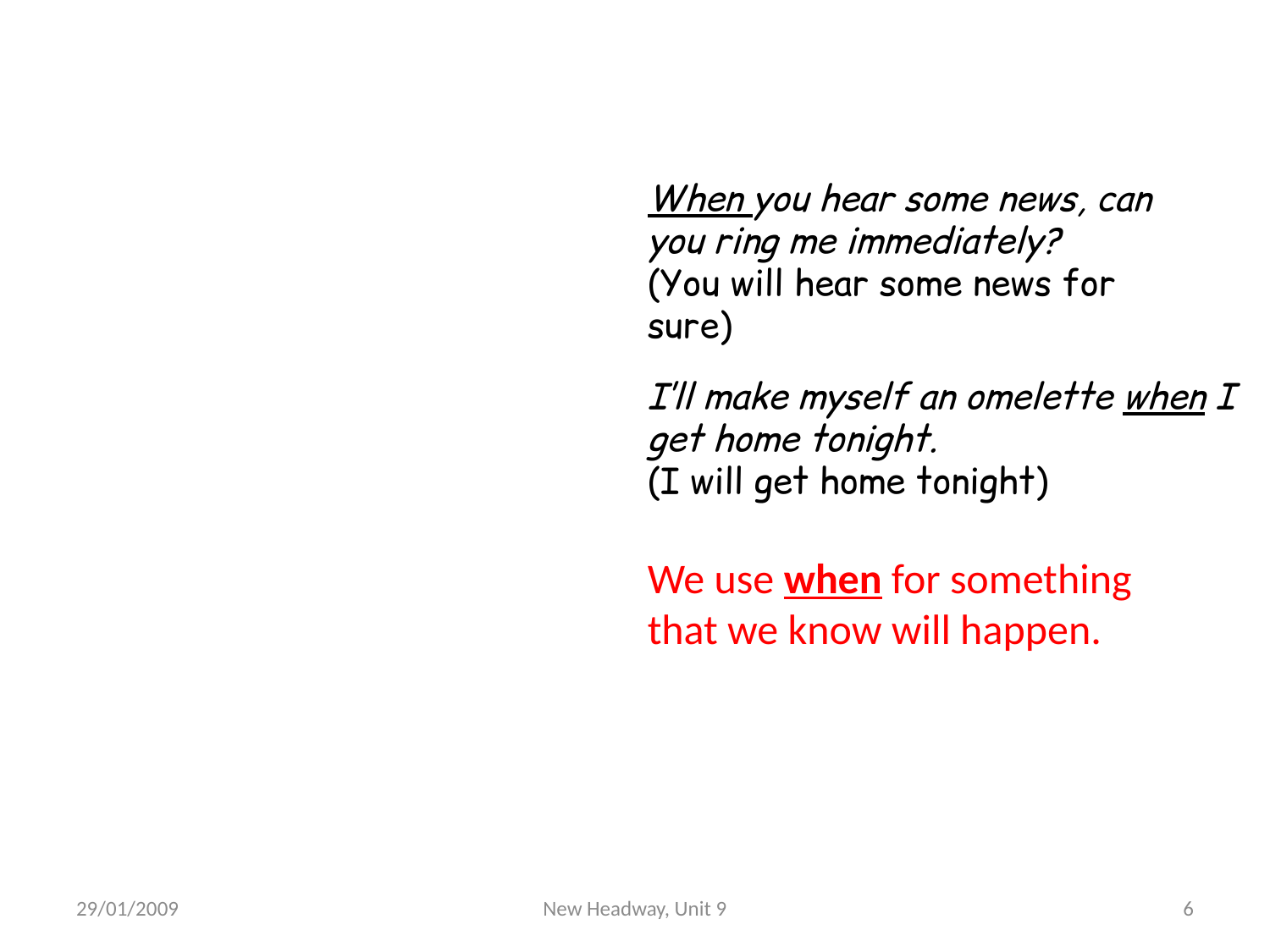

When you hear some news, can you ring me immediately?
(You will hear some news for sure)
I’ll make myself an omelette when I get home tonight.
(I will get home tonight)
We use when for something that we know will happen.
29/01/2009
New Headway, Unit 9
6